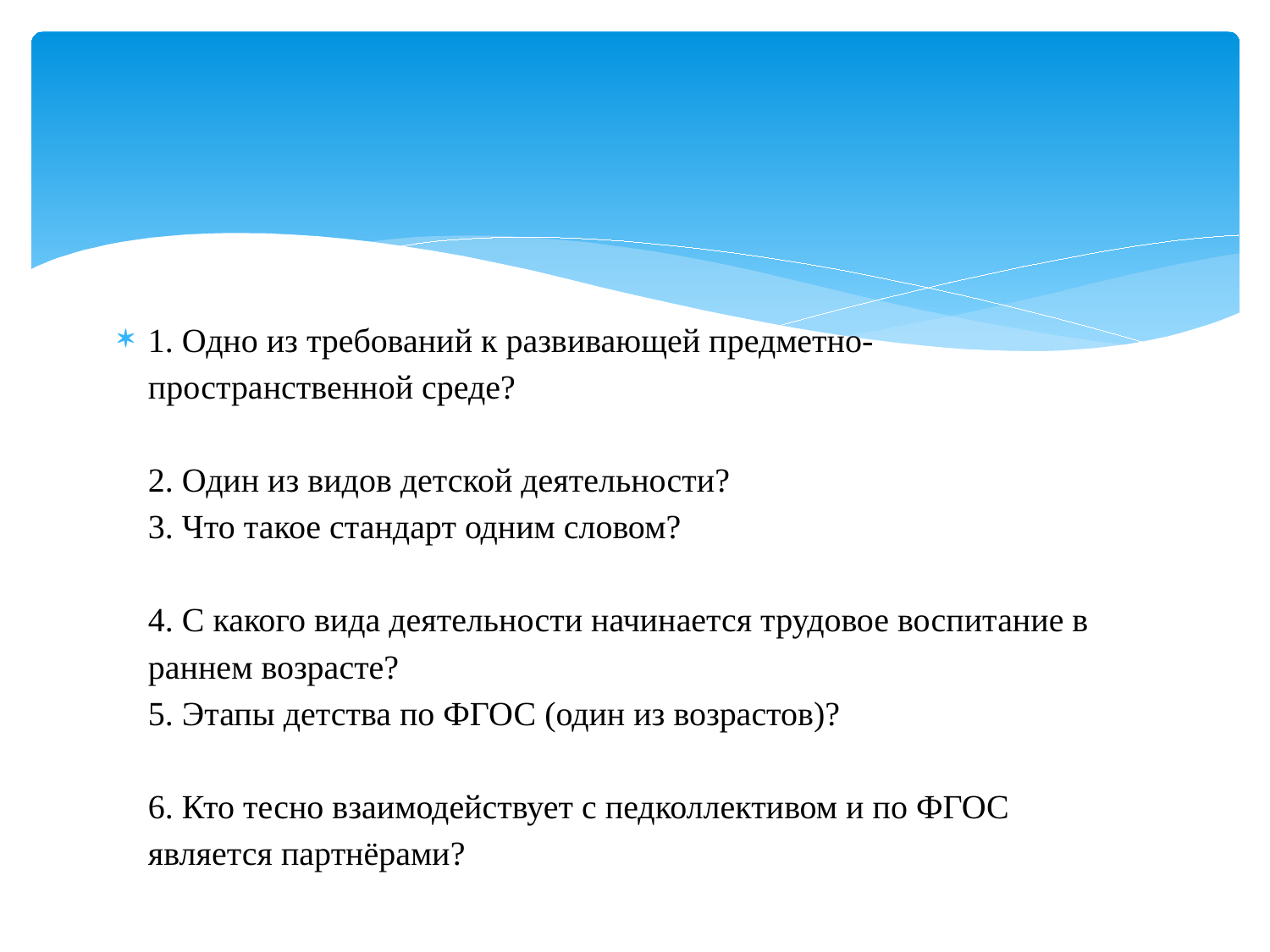

1. Одно из требований к развивающей предметно-пространственной среде?
2. Один из видов детской деятельности?
3. Что такое стандарт одним словом?
4. С какого вида деятельности начинается трудовое воспитание в раннем возрасте? 
5. Этапы детства по ФГОС (один из возрастов)?
6. Кто тесно взаимодействует с педколлективом и по ФГОС является партнёрами?